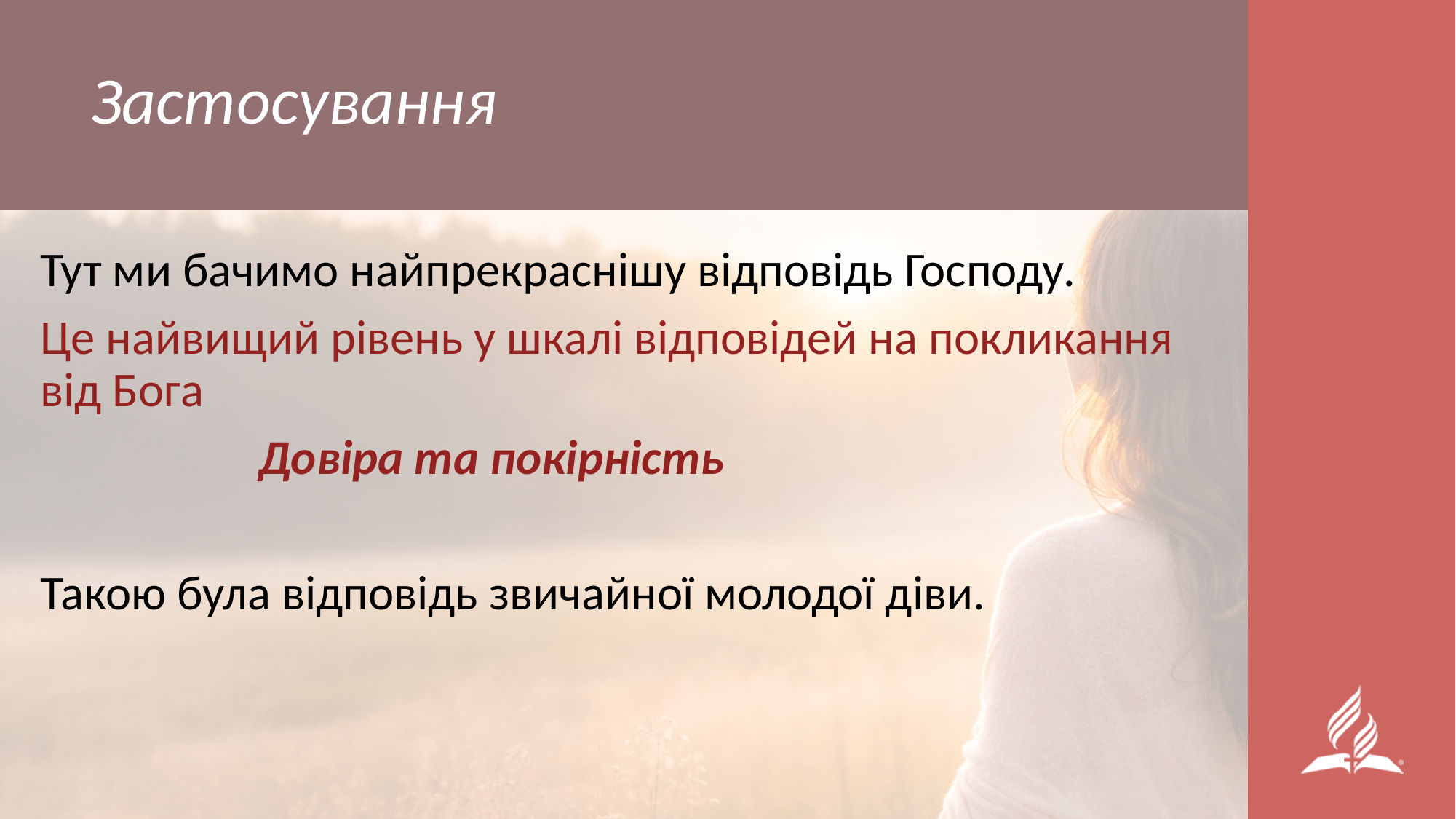

Застосування
Тут ми бачимо найпрекраснішу відповідь Господу.
Це найвищий рівень у шкалі відповідей на покликання від Бога
		Довіра та покірність

Такою була відповідь звичайної молодої діви.